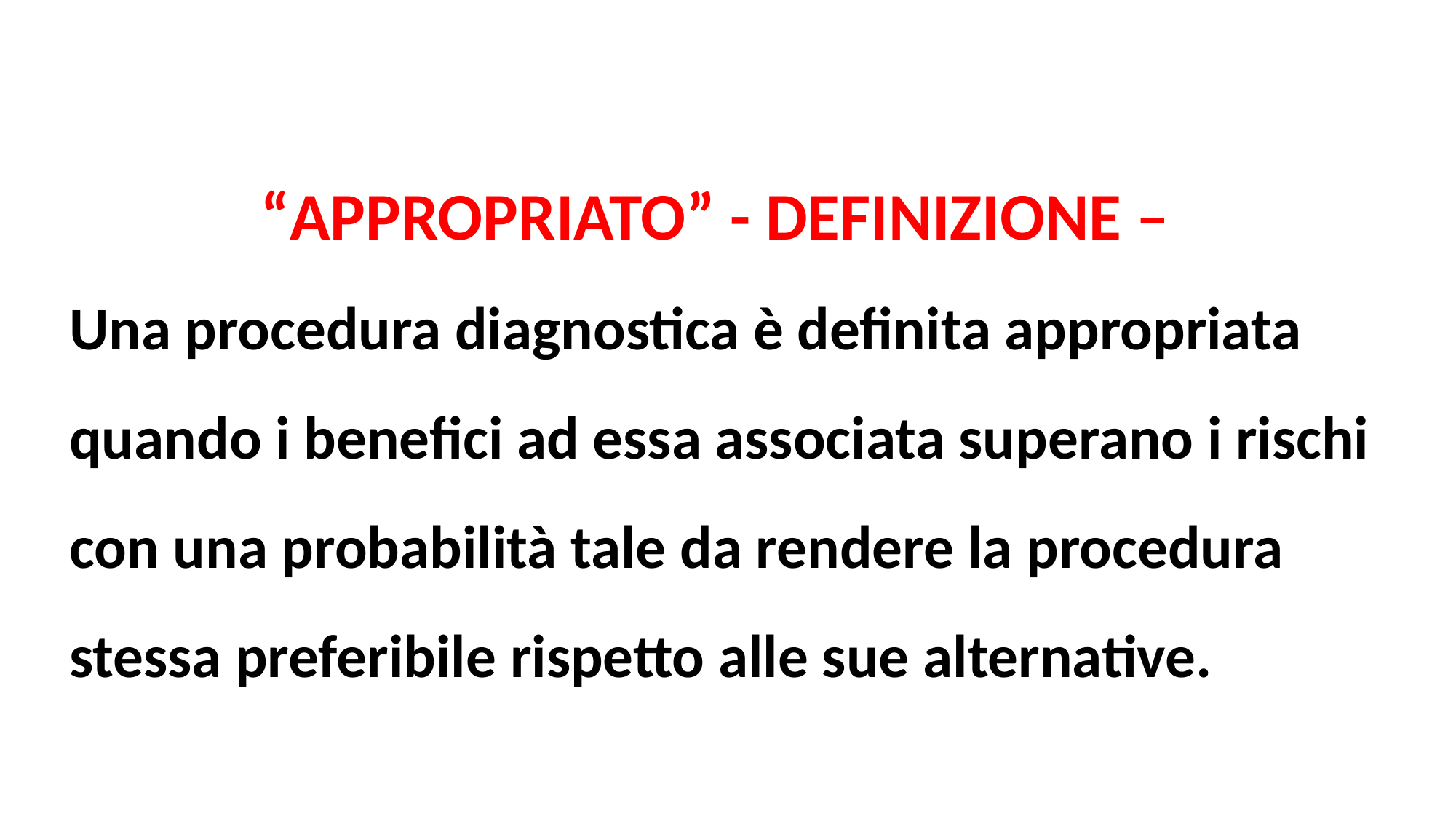

“APPROPRIATO” - DEFINIZIONE –
Una procedura diagnostica è definita appropriata quando i benefici ad essa associata superano i rischi con una probabilità tale da rendere la procedura stessa preferibile rispetto alle sue alternative.